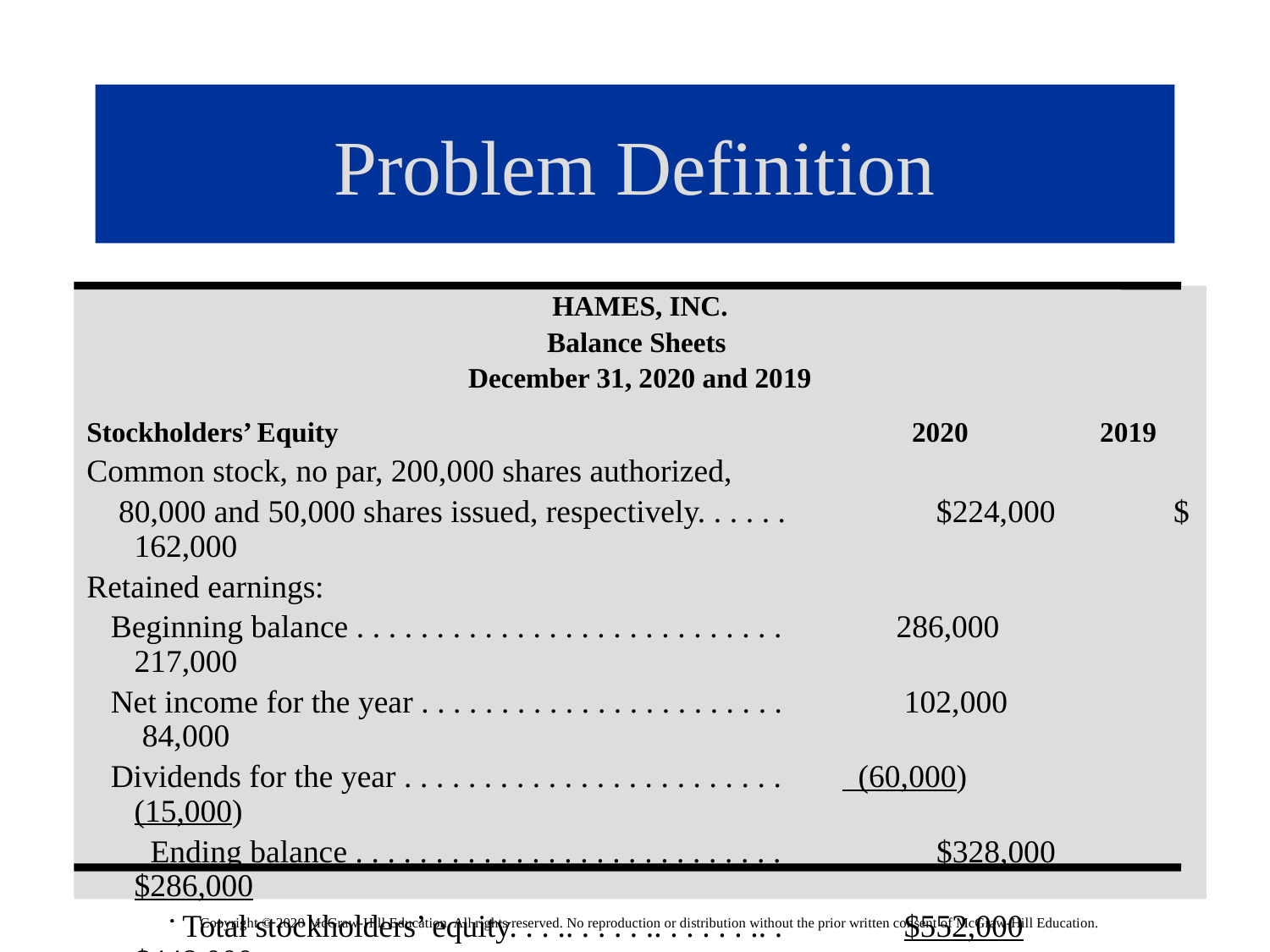

# Problem Definition
HAMES, INC.
Balance Sheets
December 31, 2020 and 2019

Stockholders’ Equity	                                                                           2020	           2019
Common stock, no par, 200,000 shares authorized,
    80,000 and 50,000 shares issued, respectively. . . . . . 	     $224,000    	    $ 162,000
Retained earnings:
   Beginning balance . . . . . . . . . . . . . . . . . . . . . . . . . . .          	286,000      	    217,000
   Net income for the year . . . . . . . . . . . . . . . . . . . . . . .         	 102,000     	        84,000
   Dividends for the year . . . . . . . . . . . . . . . . . . . . . . . .          (60,000)	          (15,000)
 	  Ending balance . . . . . . . . . . . . . . . . . . . . . . . . . . .  	     $328,000         $286,000
 	      Total stockholders’ equity. . . .. . . . . .. . . . . . .. .  	 $552,000 	$448,000
Total liabilities and stockholders’ equity . . . . .  . . . . . .    	    $898,000    	      $802,000